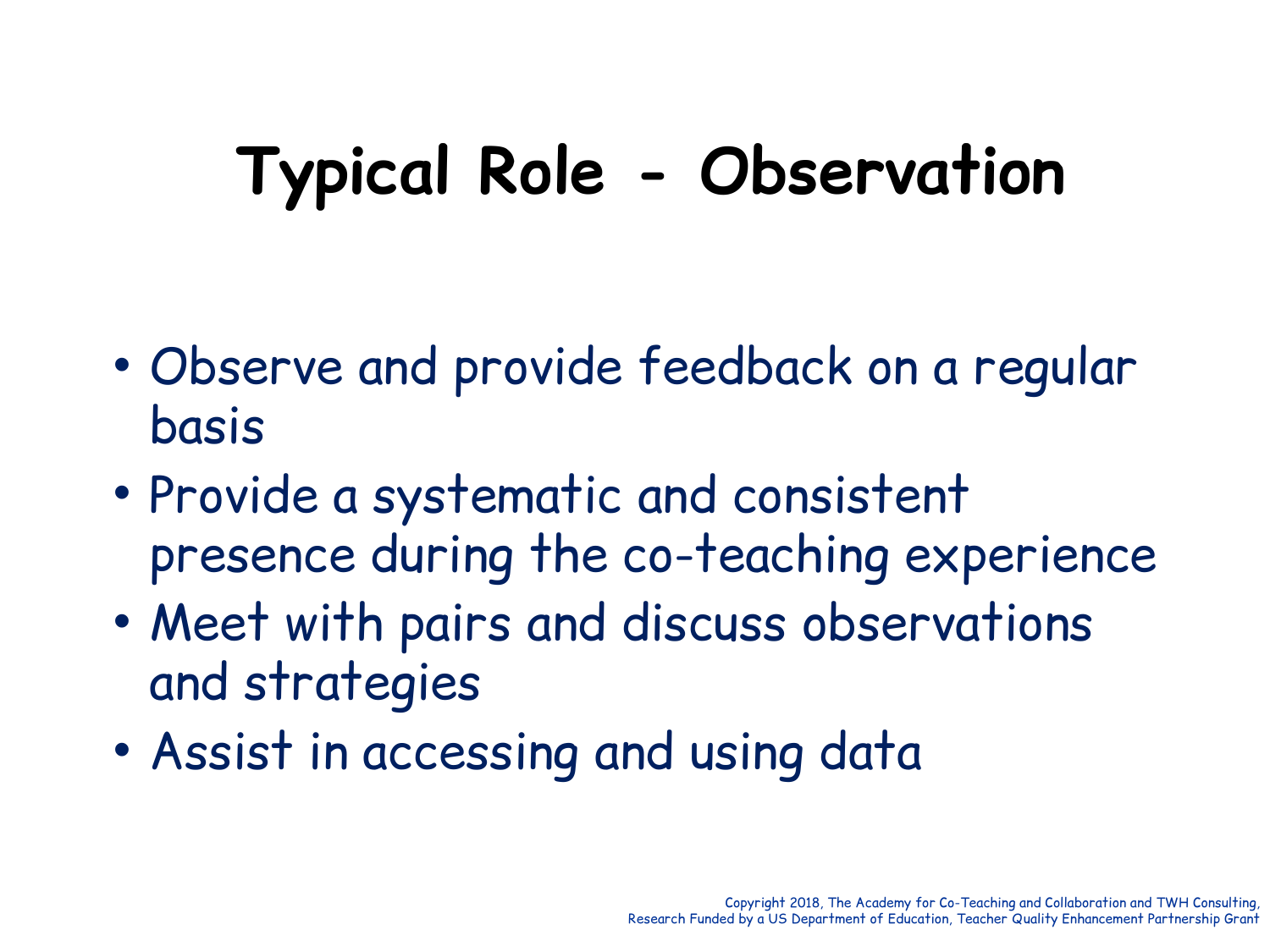

# Typical Role - Observation
Observe and provide feedback on a regular basis
Provide a systematic and consistent presence during the co-teaching experience
Meet with pairs and discuss observations and strategies
Assist in accessing and using data
Copyright 2018, The Academy for Co-Teaching and Collaboration and TWH Consulting,
Research Funded by a US Department of Education, Teacher Quality Enhancement Partnership Grant